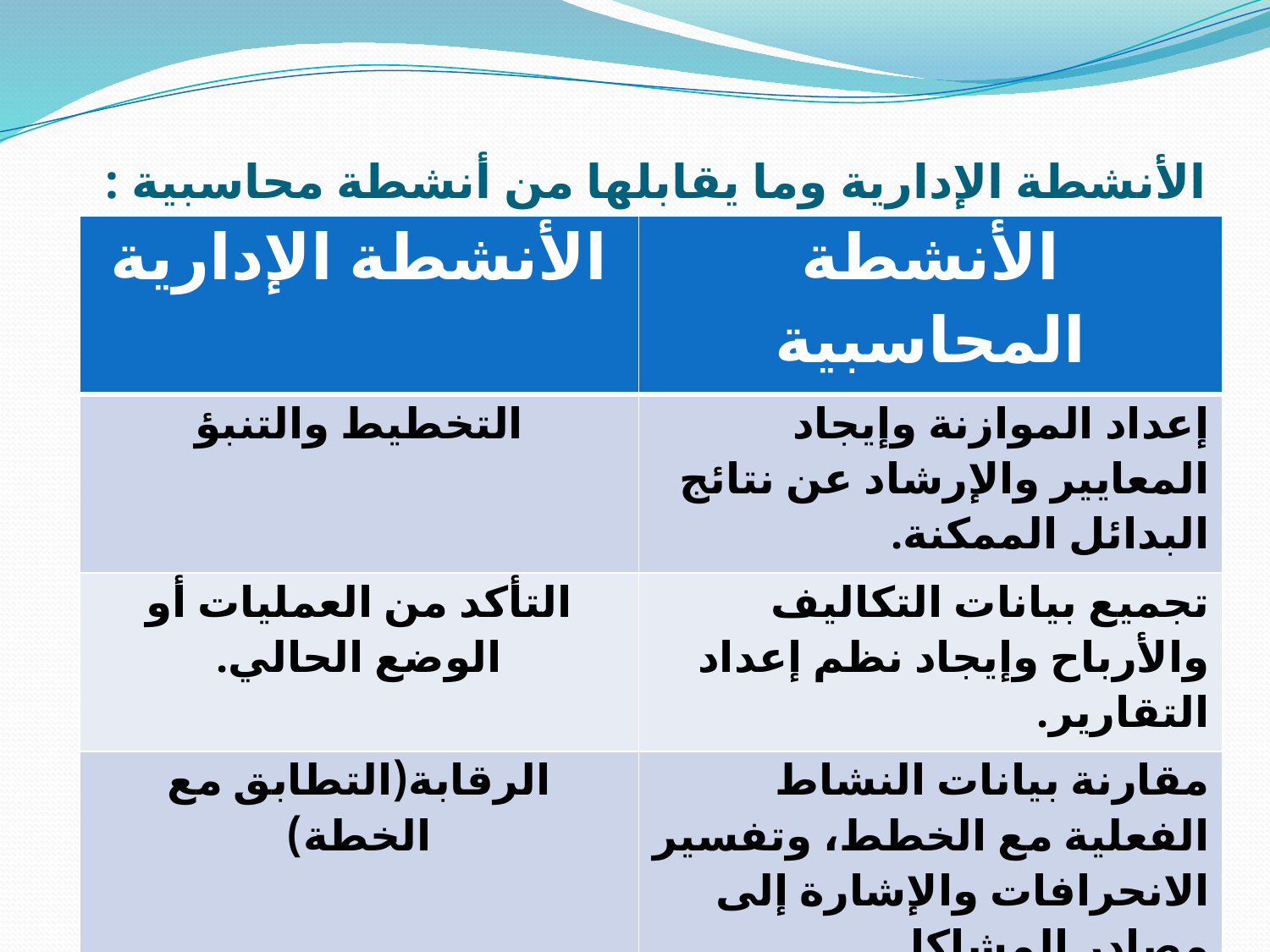

# الأنشطة الإدارية وما يقابلها من أنشطة محاسبية :
| الأنشطة الإدارية | الأنشطة المحاسبية |
| --- | --- |
| التخطيط والتنبؤ | إعداد الموازنة وإيجاد المعايير والإرشاد عن نتائج البدائل الممكنة. |
| التأكد من العمليات أو الوضع الحالي. | تجميع بيانات التكاليف والأرباح وإيجاد نظم إعداد التقارير. |
| الرقابة(التطابق مع الخطة) | مقارنة بيانات النشاط الفعلية مع الخطط، وتفسير الانحرافات والإشارة إلى مصادر المشاكل. |
| اتخاذ القرار. | تجميع وعرض البيانات الملائمة ، استعمال البيانات للنماذج الملائمة ، إرشاد الإدارة حول نتائج البديل المختار. |